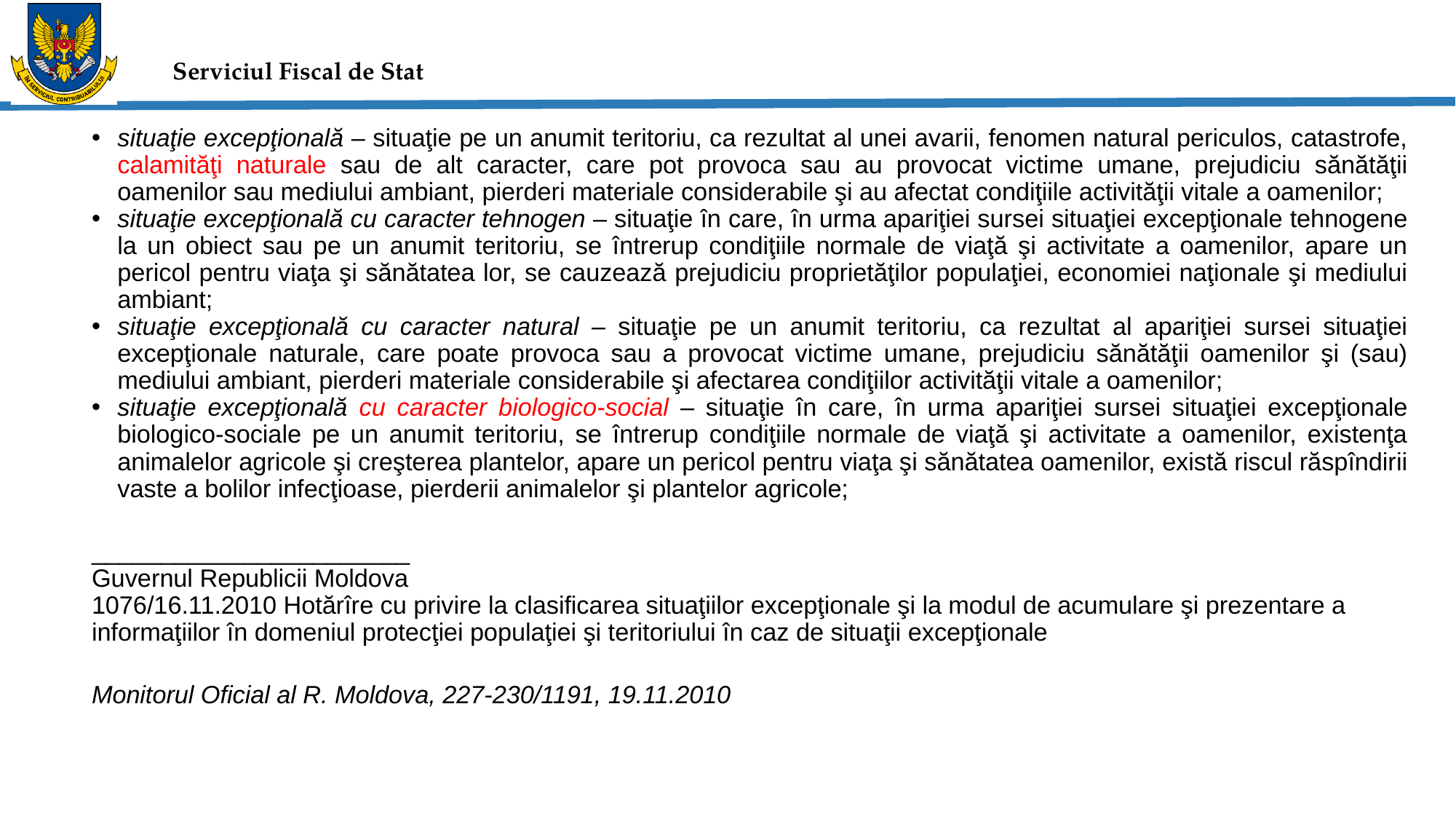

situaţie excepţională – situaţie pe un anumit teritoriu, ca rezultat al unei avarii, fenomen natural periculos, catastrofe, calamităţi naturale sau de alt caracter, care pot provoca sau au provocat victime umane, prejudiciu sănătăţii oamenilor sau mediului ambiant, pierderi materiale considerabile şi au afectat condiţiile activităţii vitale a oamenilor;
situaţie excepţională cu caracter tehnogen – situaţie în care, în urma apariţiei sursei situaţiei excepţionale tehnogene la un obiect sau pe un anumit teritoriu, se întrerup condiţiile normale de viaţă şi activitate a oamenilor, apare un pericol pentru viaţa şi sănătatea lor, se cauzează prejudiciu proprietăţilor populaţiei, economiei naţionale şi mediului ambiant;
situaţie excepţională cu caracter natural – situaţie pe un anumit teritoriu, ca rezultat al apariţiei sursei situaţiei excepţionale naturale, care poate provoca sau a provocat victime umane, prejudiciu sănătăţii oamenilor şi (sau) mediului ambiant, pierderi materiale considerabile şi afectarea condiţiilor activităţii vitale a oamenilor;
situaţie excepţională cu caracter biologico-social – situaţie în care, în urma apariţiei sursei situaţiei excepţionale biologico-sociale pe un anumit teritoriu, se întrerup condiţiile normale de viaţă şi activitate a oamenilor, existenţa animalelor agricole şi creşterea plantelor, apare un pericol pentru viaţa şi sănătatea oamenilor, există riscul răspîndirii vaste a bolilor infecţioase, pierderii animalelor şi plantelor agricole;
_______________________
Guvernul Republicii Moldova
1076/16.11.2010 Hotărîre cu privire la clasificarea situaţiilor excepţionale şi la modul de acumulare şi prezentare a informaţiilor în domeniul protecţiei populaţiei şi teritoriului în caz de situaţii excepţionale
Monitorul Oficial al R. Moldova, 227-230/1191, 19.11.2010